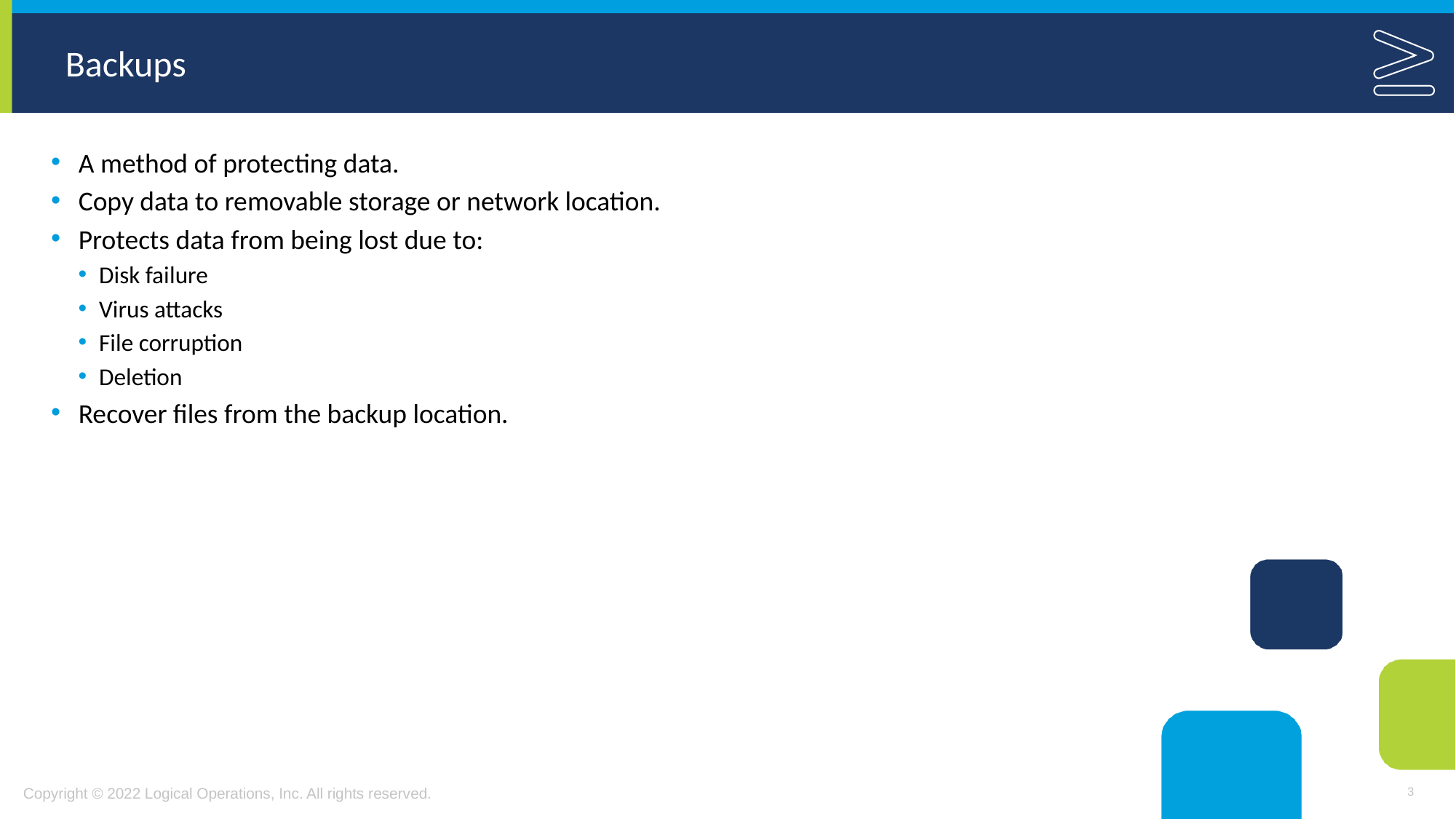

# Backups
A method of protecting data.
Copy data to removable storage or network location.
Protects data from being lost due to:
Disk failure
Virus attacks
File corruption
Deletion
Recover files from the backup location.

3